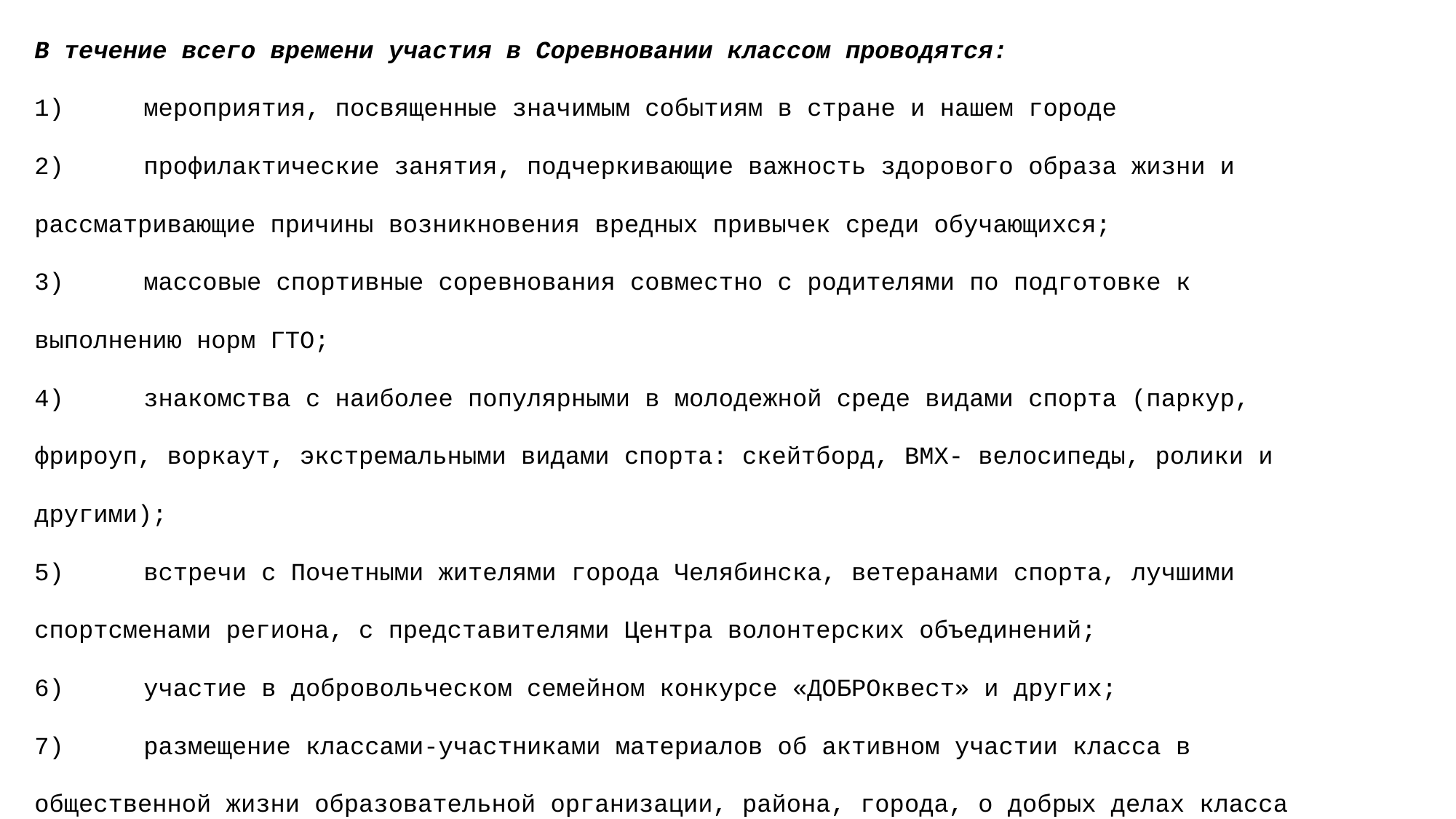

В течение всего времени участия в Соревновании классом проводятся:
1)	мероприятия, посвященные значимым событиям в стране и нашем городе
2)	профилактические занятия, подчеркивающие важность здорового образа жизни и рассматривающие причины возникновения вредных привычек среди обучающихся;
3)	массовые спортивные соревнования совместно с родителями по подготовке к выполнению норм ГТО;
4)	знакомства с наиболее популярными в молодежной среде видами спорта (паркур, фрироуп, воркаут, экстремальными видами спорта: скейтборд, ВМХ- велосипеды, ролики и другими);
5)	встречи с Почетными жителями города Челябинска, ветеранами спорта, лучшими спортсменами региона, с представителями Центра волонтерских объединений;
6)	участие в добровольческом семейном конкурсе «ДОБРОквест» и других;
7)	размещение классами-участниками материалов об активном участии класса в общественной жизни образовательной организации, района, города, о добрых делах класса для школьников, совместно с родительской общественностью на общественнозначимых площадках города и других событиях на ресурсах проекта PROHac с хэштегом #нашездоровьевнашихруках2020, у себя на стене аккаунта в социальных сетях с хэштегом #нашездоровьевнашихруках2020.